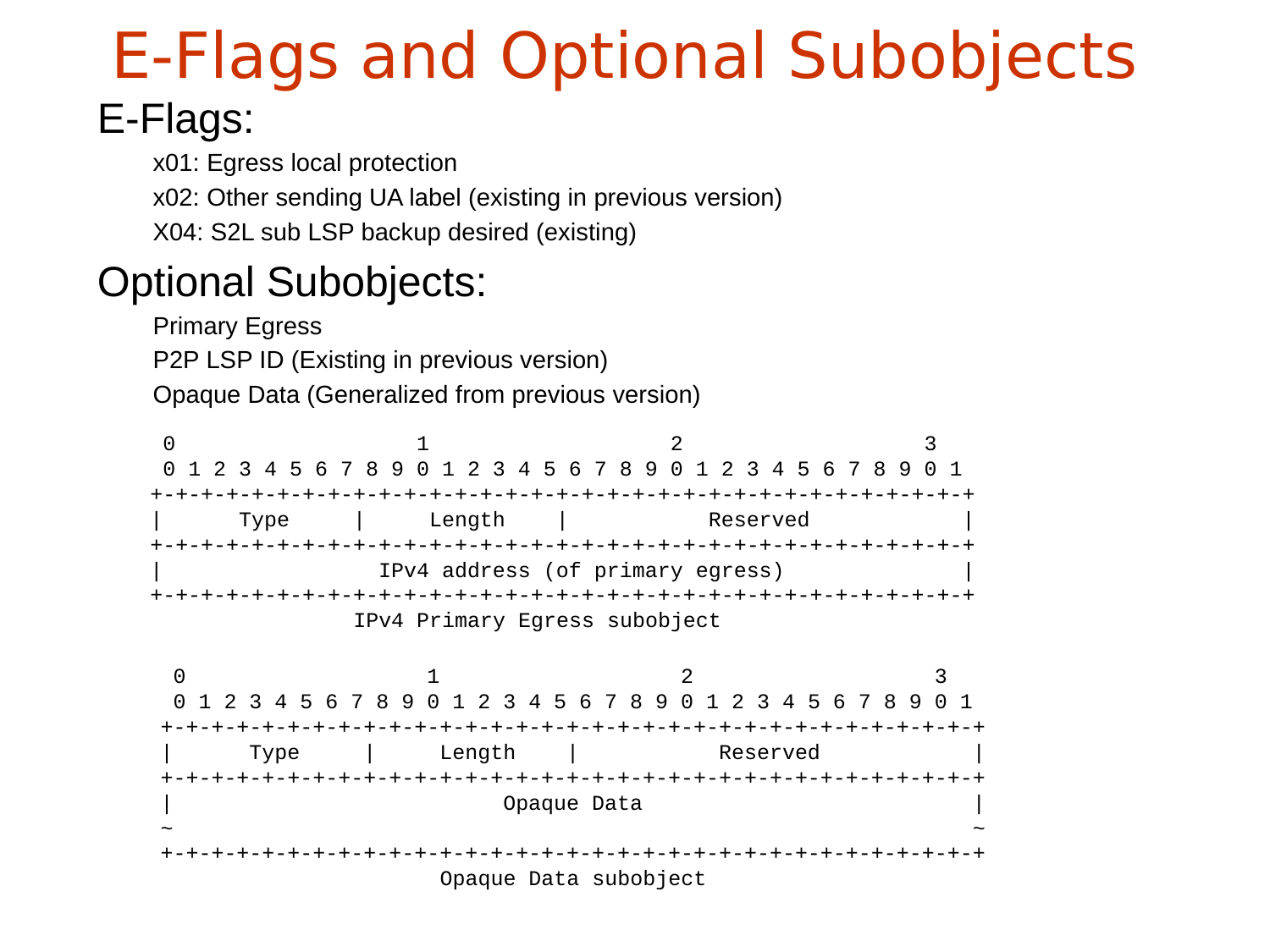

# E-Flags and Optional Subobjects
E-Flags:
x01: Egress local protection
x02: Other sending UA label (existing in previous version)
X04: S2L sub LSP backup desired (existing)
Optional Subobjects:
Primary Egress
P2P LSP ID (Existing in previous version)
Opaque Data (Generalized from previous version)

      0                   1                   2                   3
      0 1 2 3 4 5 6 7 8 9 0 1 2 3 4 5 6 7 8 9 0 1 2 3 4 5 6 7 8 9 0 1
     +-+-+-+-+-+-+-+-+-+-+-+-+-+-+-+-+-+-+-+-+-+-+-+-+-+-+-+-+-+-+-+-+
     |      Type     |     Length    |           Reserved            |
     +-+-+-+-+-+-+-+-+-+-+-+-+-+-+-+-+-+-+-+-+-+-+-+-+-+-+-+-+-+-+-+-+
     |                 IPv4 address (of primary egress)              |
     +-+-+-+-+-+-+-+-+-+-+-+-+-+-+-+-+-+-+-+-+-+-+-+-+-+-+-+-+-+-+-+-+
                     IPv4 Primary Egress subobject
      0                   1                   2                   3
      0 1 2 3 4 5 6 7 8 9 0 1 2 3 4 5 6 7 8 9 0 1 2 3 4 5 6 7 8 9 0 1
     +-+-+-+-+-+-+-+-+-+-+-+-+-+-+-+-+-+-+-+-+-+-+-+-+-+-+-+-+-+-+-+-+
     |      Type     |     Length    |           Reserved            |
     +-+-+-+-+-+-+-+-+-+-+-+-+-+-+-+-+-+-+-+-+-+-+-+-+-+-+-+-+-+-+-+-+
     |                          Opaque Data                          |
     ~                                                               ~
     +-+-+-+-+-+-+-+-+-+-+-+-+-+-+-+-+-+-+-+-+-+-+-+-+-+-+-+-+-+-+-+-+
                           Opaque Data subobject